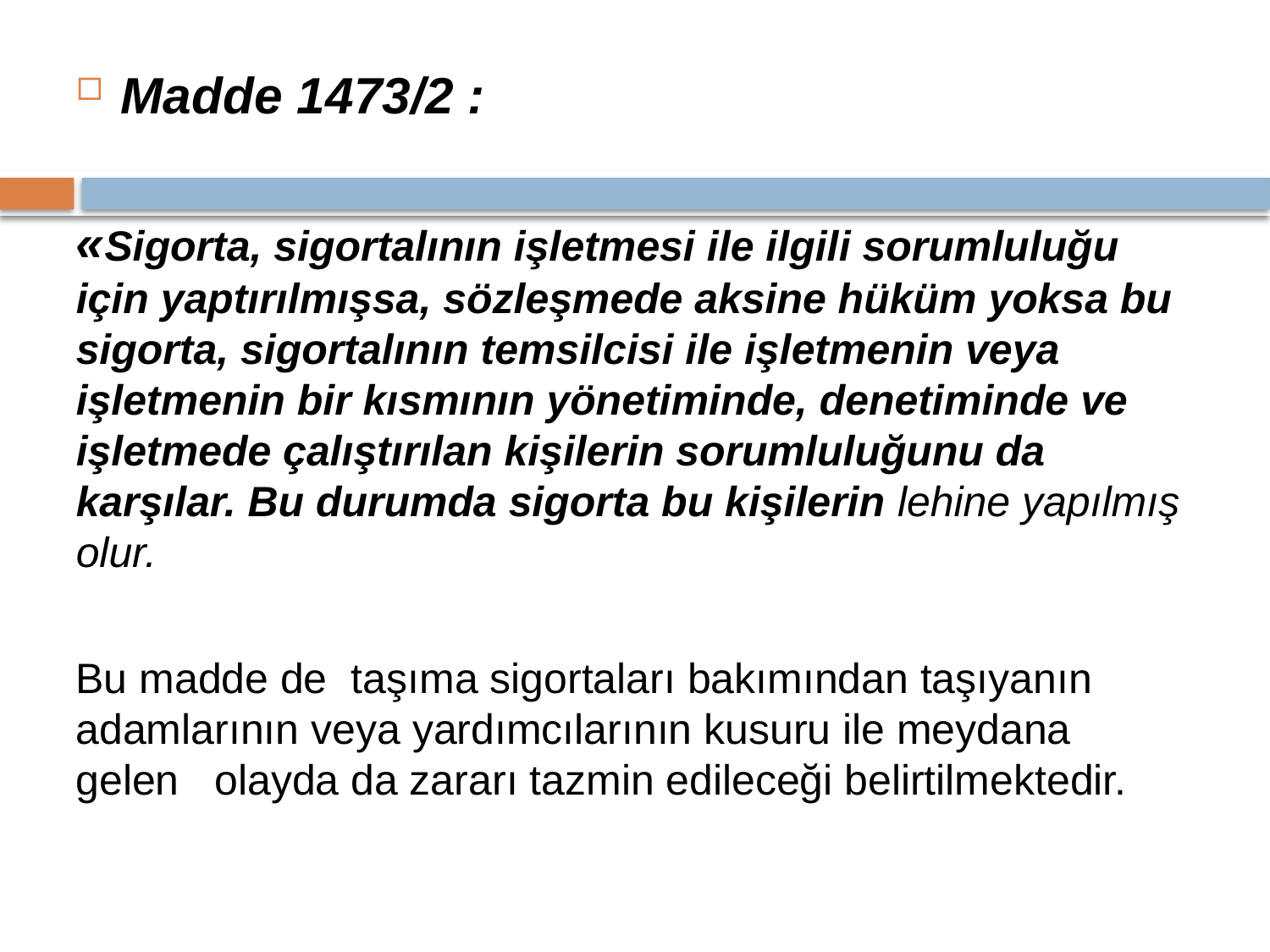

Madde 1473/2 :

«Sigorta, sigortalının işletmesi ile ilgili sorumluluğu için yaptırılmışsa, sözleşmede aksine hüküm yoksa bu sigorta, sigortalının temsilcisi ile işletmenin veya işletmenin bir kısmının yönetiminde, denetiminde ve işletmede çalıştırılan kişilerin sorumluluğunu da karşılar. Bu durumda sigorta bu kişilerin lehine yapılmış olur.

Bu madde de  taşıma sigortaları bakımından taşıyanın adamlarının veya yardımcılarının kusuru ile meydana gelen   olayda da zararı tazmin edileceği belirtilmektedir.